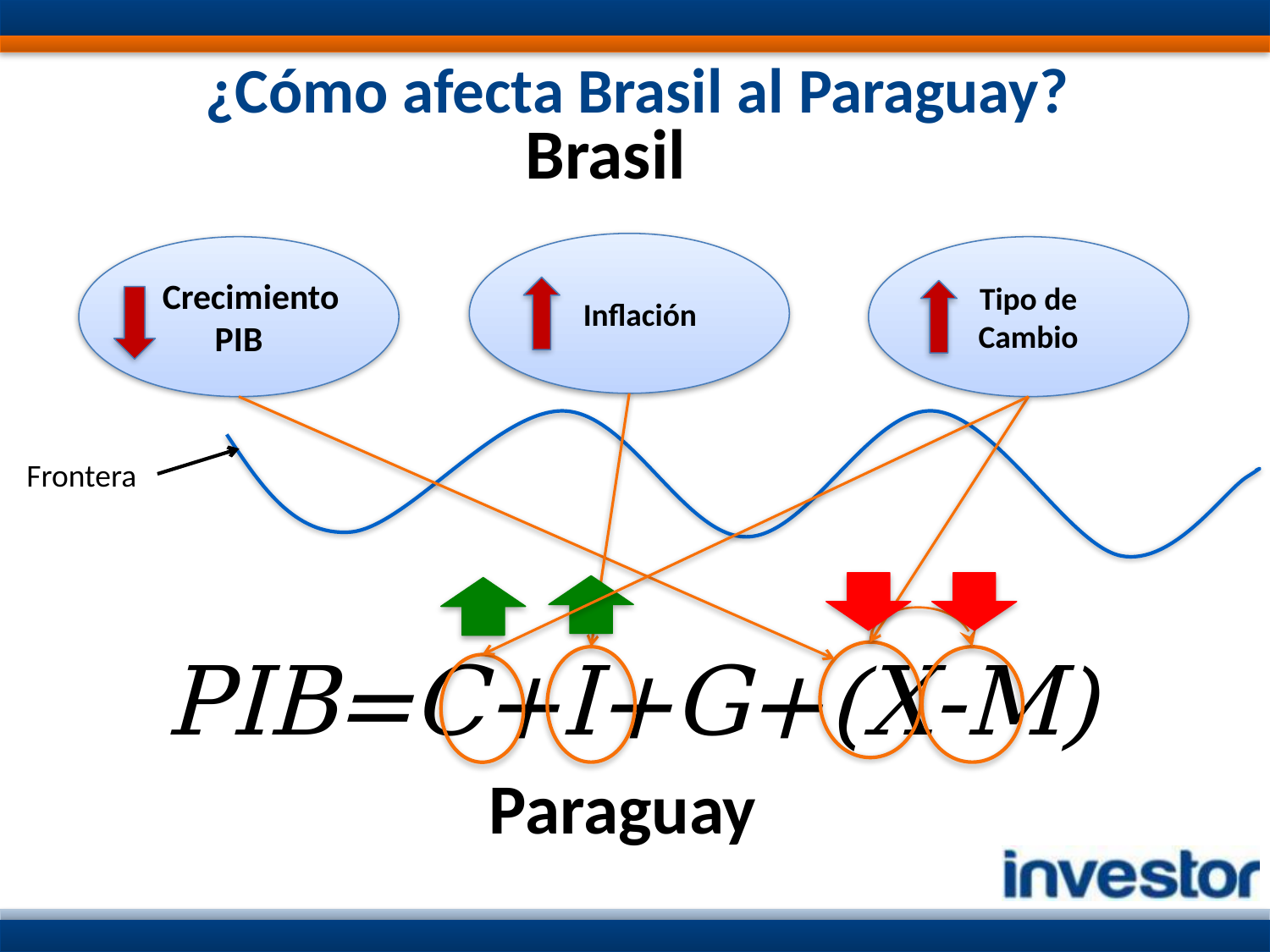

¿Cómo afecta Brasil al Paraguay?
Brasil
   Inflación

   Crecimiento PIB

Tipo de Cambio

Frontera

PIB=C+I+G+(X-M)

Paraguay